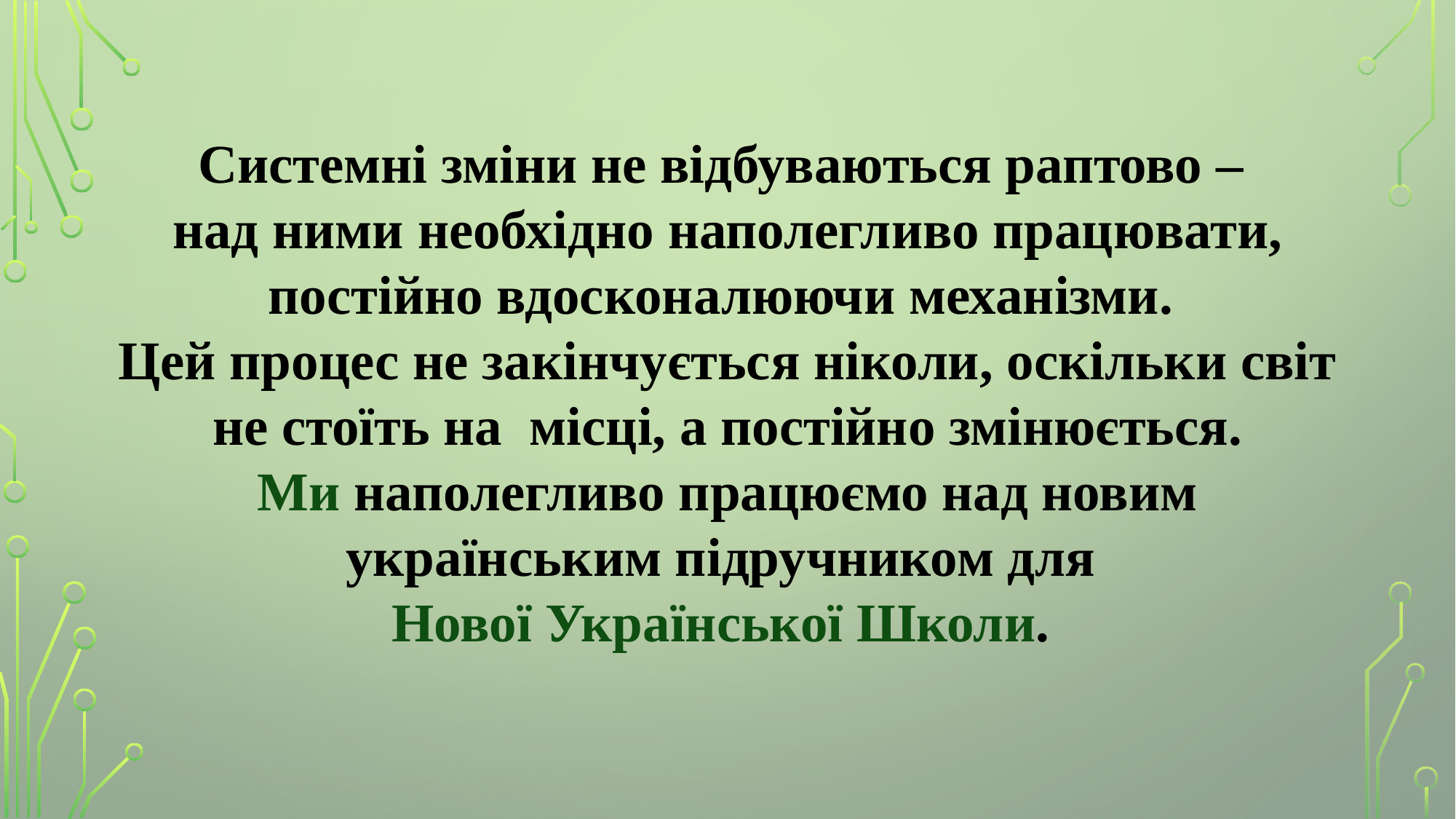

Системні зміни не відбуваються раптово –
над ними необхідно наполегливо працювати, постійно вдосконалюючи механізми.
Цей процес не закінчується ніколи, оскільки світ не стоїть на  місці, а постійно змінюється.
Ми наполегливо працюємо над новим українським підручником для
Нової Української Школи.